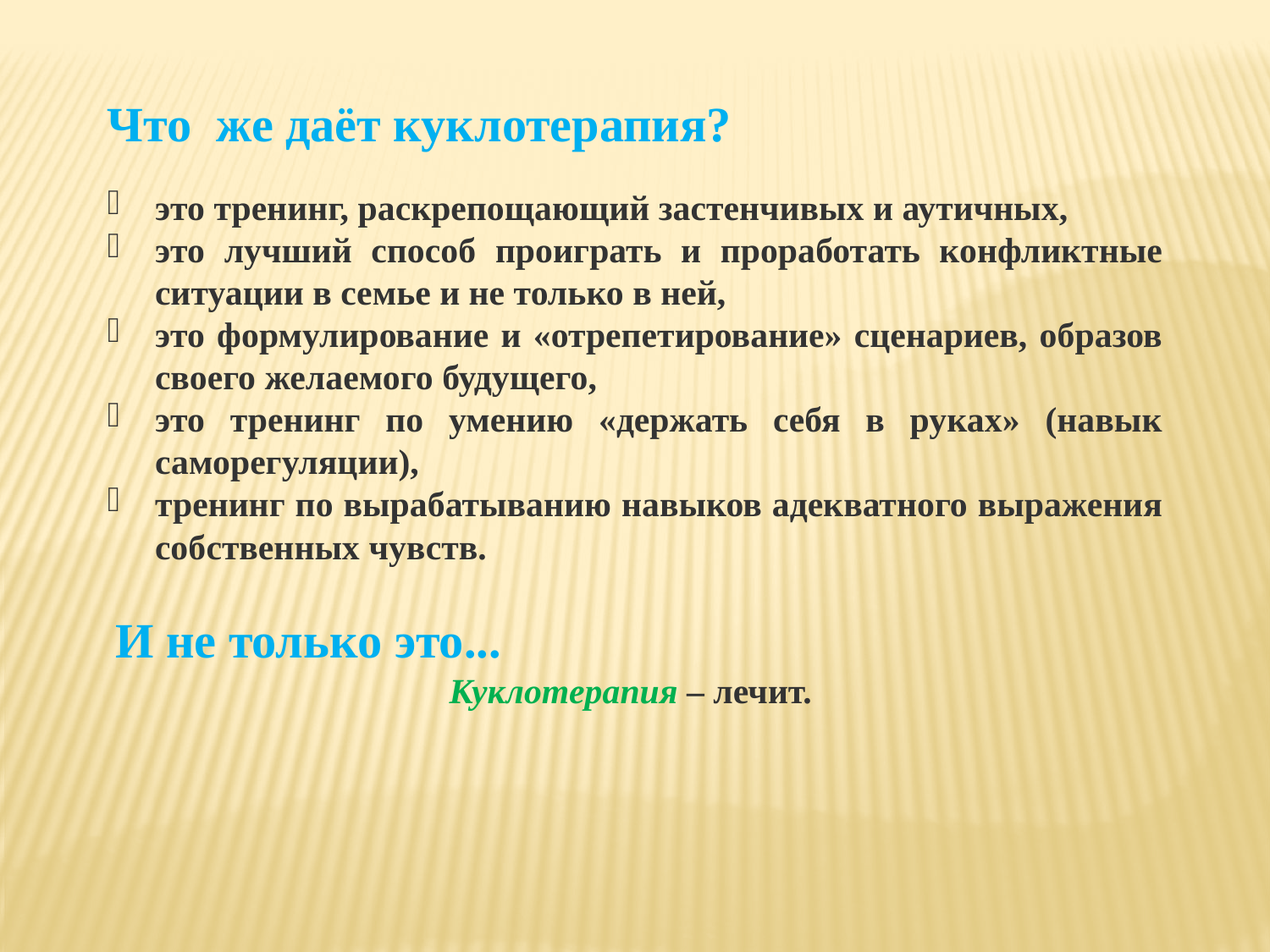

Что  же даёт куклотерапия?

это тренинг, раскрепощающий застенчивых и аутичных,
это лучший способ проиграть и проработать конфликтные ситуации в семье и не только в ней,
это формулирование и «отрепетирование» сценариев, образов своего желаемого будущего,
это тренинг по умению «держать себя в руках» (навык саморегуляции),
тренинг по вырабатыванию навыков адекватного выражения собственных чувств.

 И не только это...
Куклотерапия – лечит.